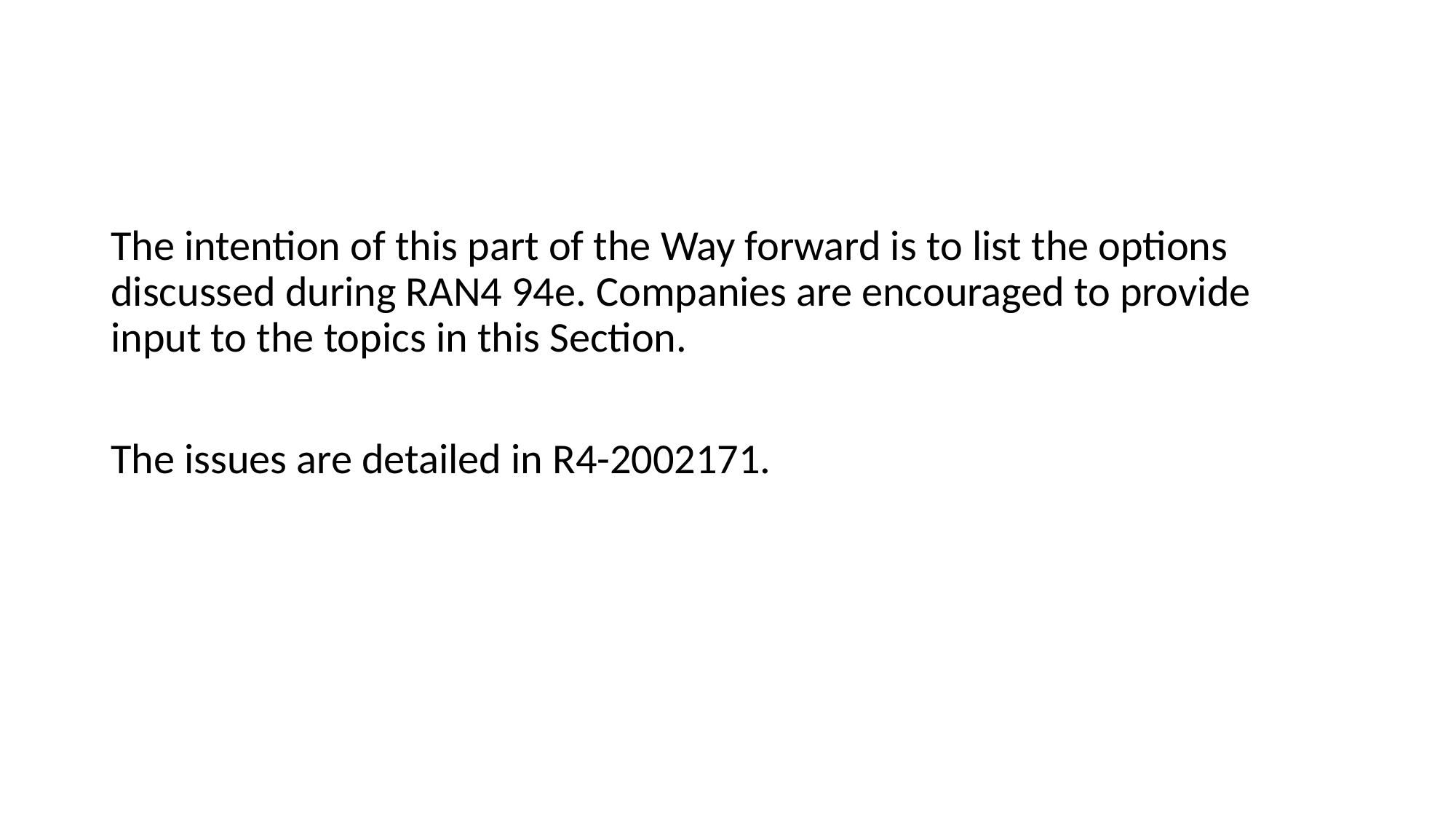

#
The intention of this part of the Way forward is to list the options discussed during RAN4 94e. Companies are encouraged to provide input to the topics in this Section.

The issues are detailed in R4-2002171.